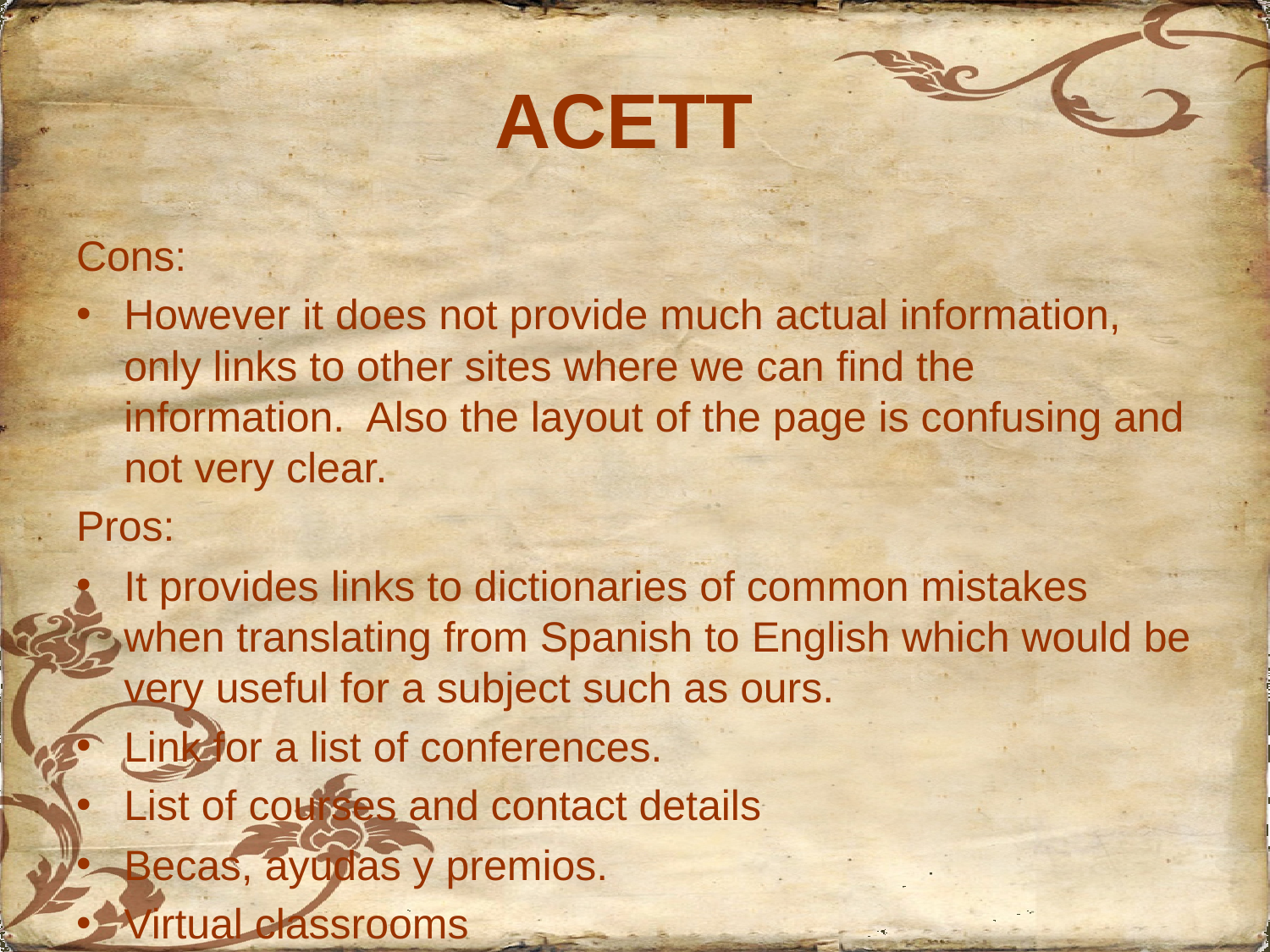

# ACETT
Cons:
However it does not provide much actual information, only links to other sites where we can find the information.  Also the layout of the page is confusing and not very clear.
Pros:
It provides links to dictionaries of common mistakes when translating from Spanish to English which would be very useful for a subject such as ours.
Link for a list of conferences.
List of courses and contact details
Becas, ayudas y premios.
Virtual classrooms